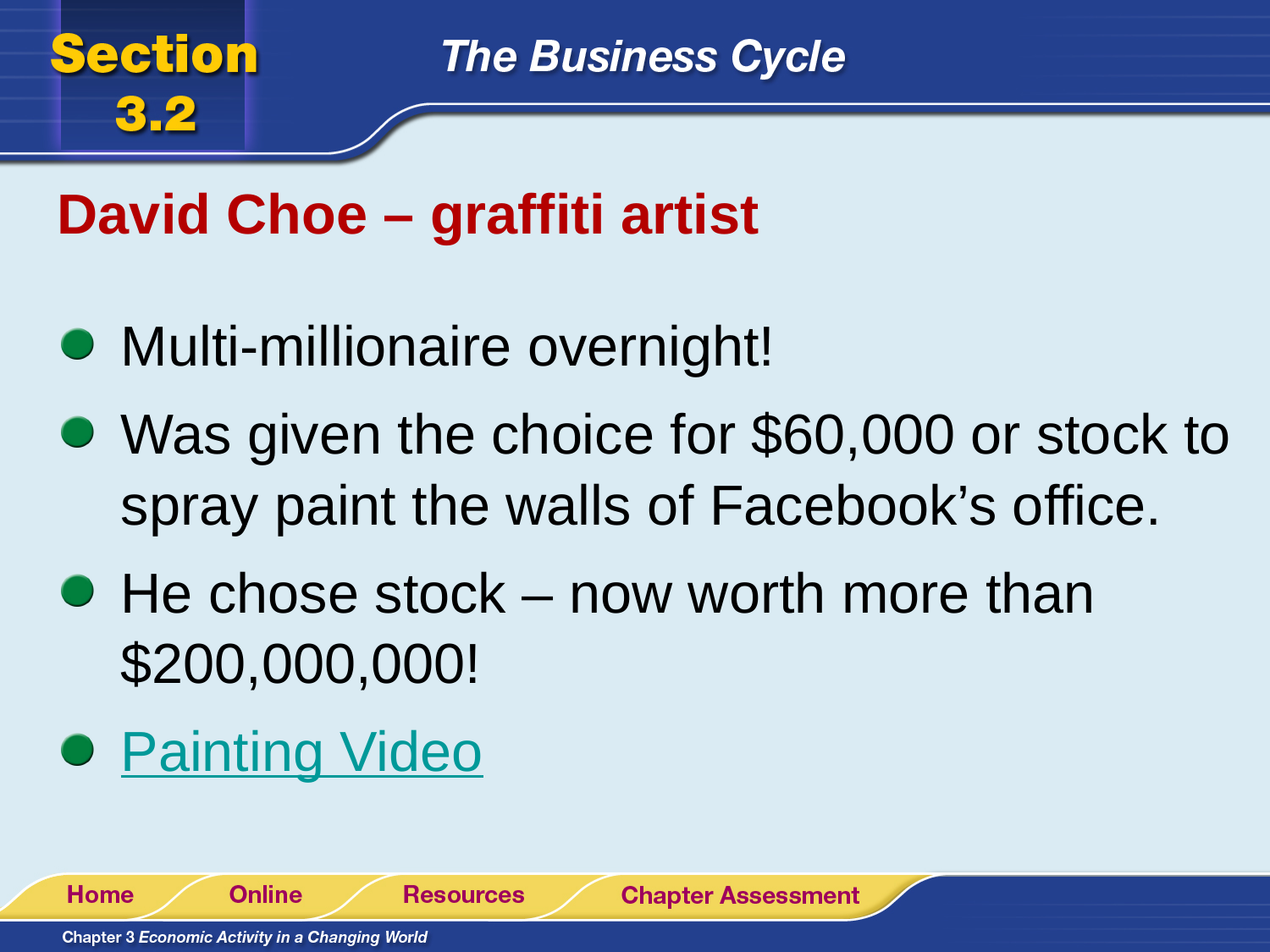

# David Choe – graffiti artist
Multi-millionaire overnight!
Was given the choice for $60,000 or stock to spray paint the walls of Facebook’s office.
He chose stock – now worth more than $200,000,000!
Painting Video